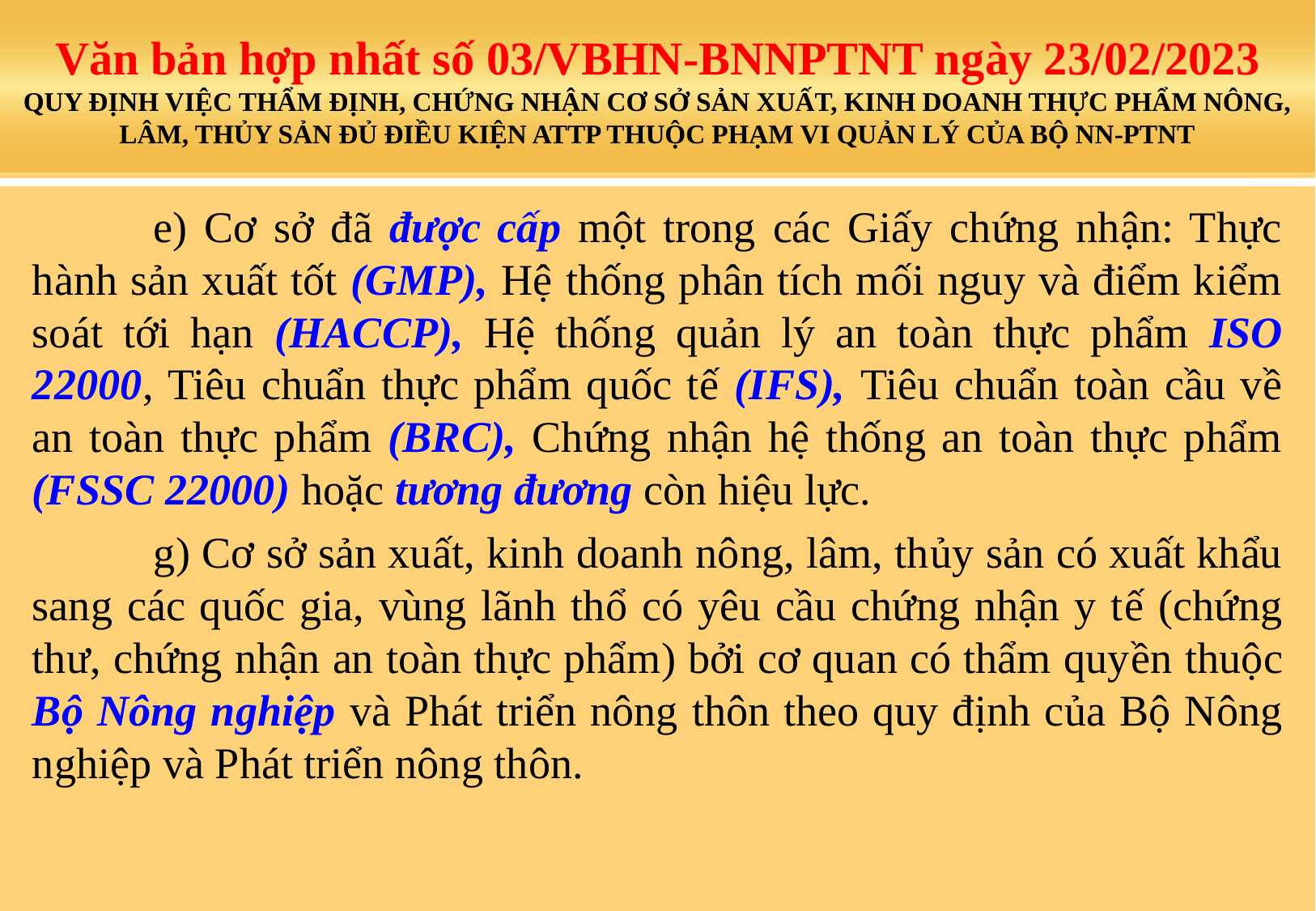

# Văn bản hợp nhất số 03/VBHN-BNNPTNT ngày 23/02/2023 QUY ĐỊNH VIỆC THẨM ĐỊNH, CHỨNG NHẬN CƠ SỞ SẢN XUẤT, KINH DOANH THỰC PHẨM NÔNG, LÂM, THỦY SẢN ĐỦ ĐIỀU KIỆN ATTP THUỘC PHẠM VI QUẢN LÝ CỦA BỘ NN-PTNT
	e) Cơ sở đã được cấp một trong các Giấy chứng nhận: Thực hành sản xuất tốt (GMP), Hệ thống phân tích mối nguy và điểm kiểm soát tới hạn (HACCP), Hệ thống quản lý an toàn thực phẩm ISO 22000, Tiêu chuẩn thực phẩm quốc tế (IFS), Tiêu chuẩn toàn cầu về an toàn thực phẩm (BRC), Chứng nhận hệ thống an toàn thực phẩm (FSSC 22000) hoặc tương đương còn hiệu lực.
	g) Cơ sở sản xuất, kinh doanh nông, lâm, thủy sản có xuất khẩu sang các quốc gia, vùng lãnh thổ có yêu cầu chứng nhận y tế (chứng thư, chứng nhận an toàn thực phẩm) bởi cơ quan có thẩm quyền thuộc Bộ Nông nghiệp và Phát triển nông thôn theo quy định của Bộ Nông nghiệp và Phát triển nông thôn.